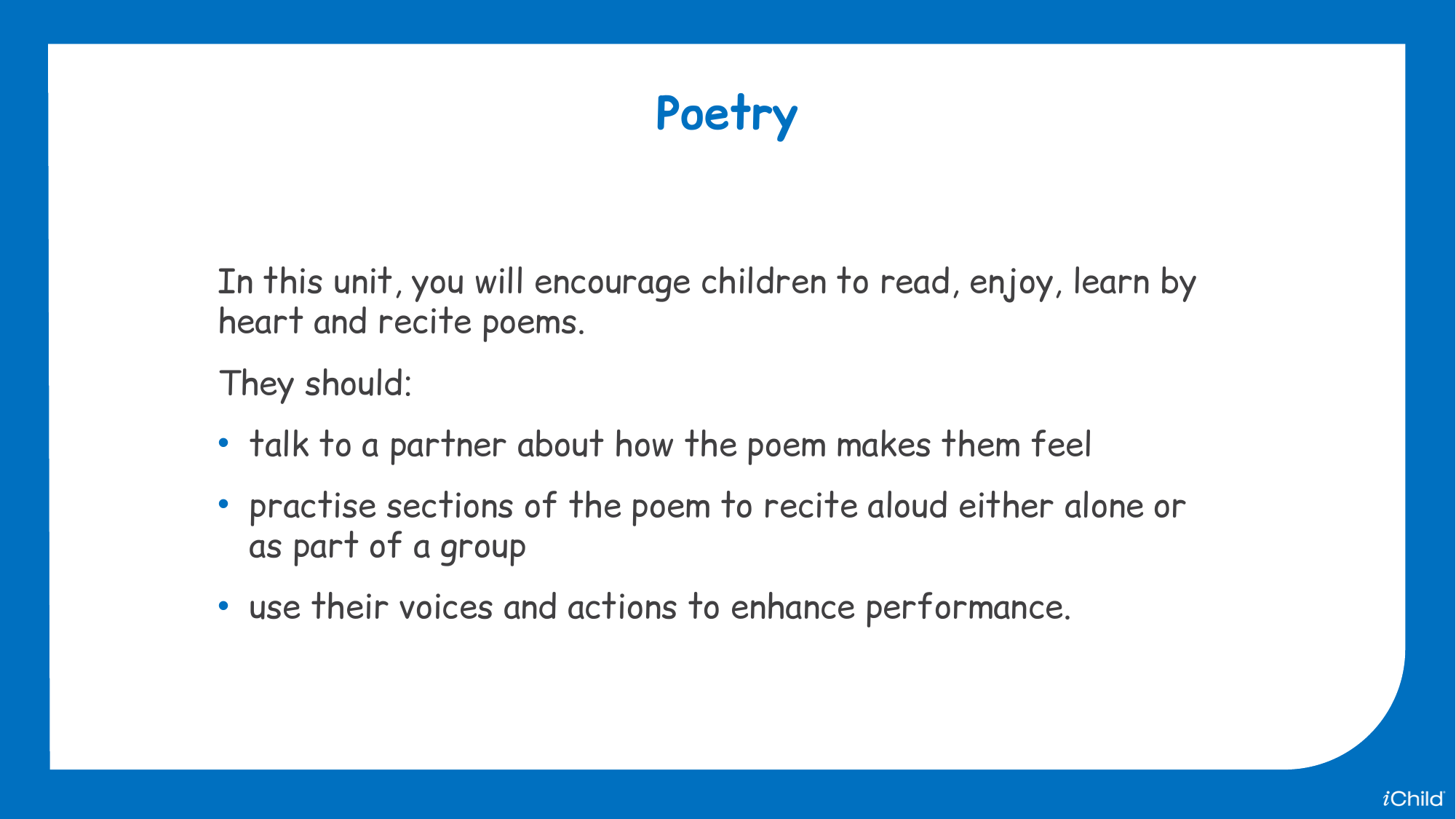

Poetry
In this unit, you will encourage children to read, enjoy, learn by heart and recite poems.
They should:
talk to a partner about how the poem makes them feel
practise sections of the poem to recite aloud either alone or as part of a group
use their voices and actions to enhance performance.